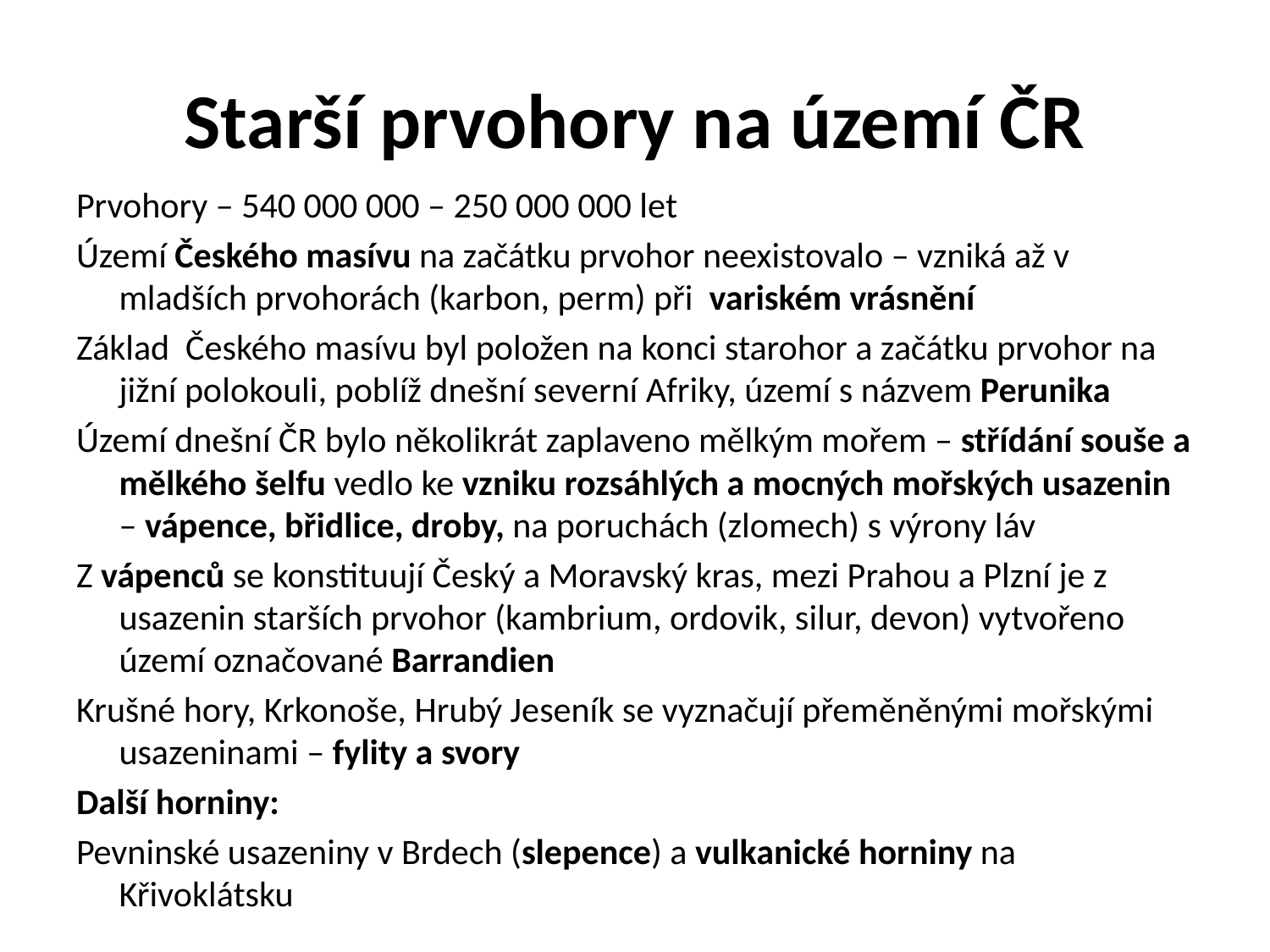

# Starší prvohory na území ČR
Prvohory – 540 000 000 – 250 000 000 let
Území Českého masívu na začátku prvohor neexistovalo – vzniká až v mladších prvohorách (karbon, perm) při  variském vrásnění
Základ  Českého masívu byl položen na konci starohor a začátku prvohor na jižní polokouli, poblíž dnešní severní Afriky, území s názvem Perunika
Území dnešní ČR bylo několikrát zaplaveno mělkým mořem – střídání souše a mělkého šelfu vedlo ke vzniku rozsáhlých a mocných mořských usazenin – vápence, břidlice, droby, na poruchách (zlomech) s výrony láv
Z vápenců se konstituují Český a Moravský kras, mezi Prahou a Plzní je z usazenin starších prvohor (kambrium, ordovik, silur, devon) vytvořeno území označované Barrandien
Krušné hory, Krkonoše, Hrubý Jeseník se vyznačují přeměněnými mořskými usazeninami – fylity a svory
Další horniny:
Pevninské usazeniny v Brdech (slepence) a vulkanické horniny na Křivoklátsku